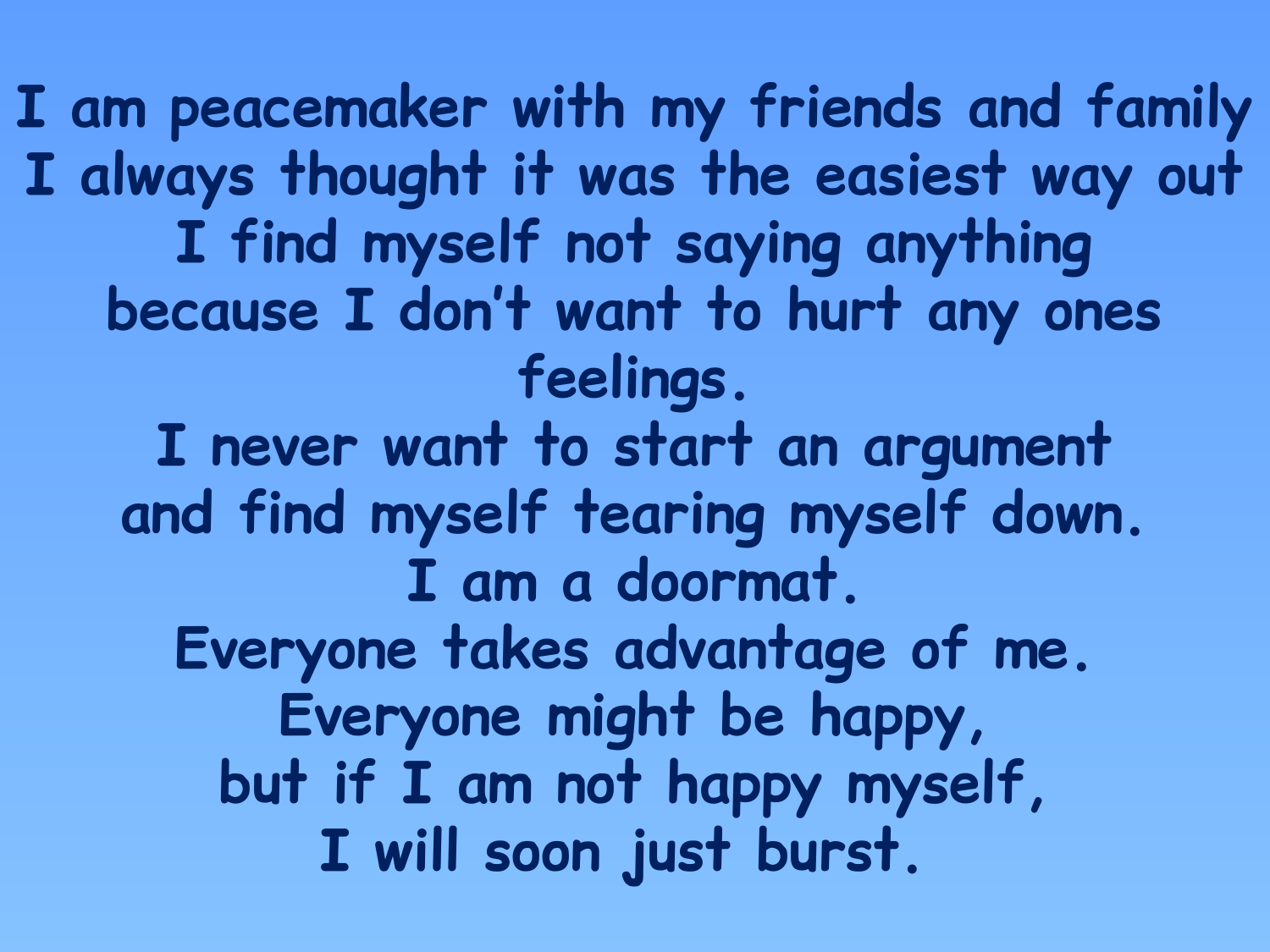

# I am peacemaker with my friends and family I always thought it was the easiest way out I find myself not saying anything because I don’t want to hurt any ones feelings. I never want to start an argument and find myself tearing myself down. I am a doormat. Everyone takes advantage of me. Everyone might be happy, but if I am not happy myself, I will soon just burst.